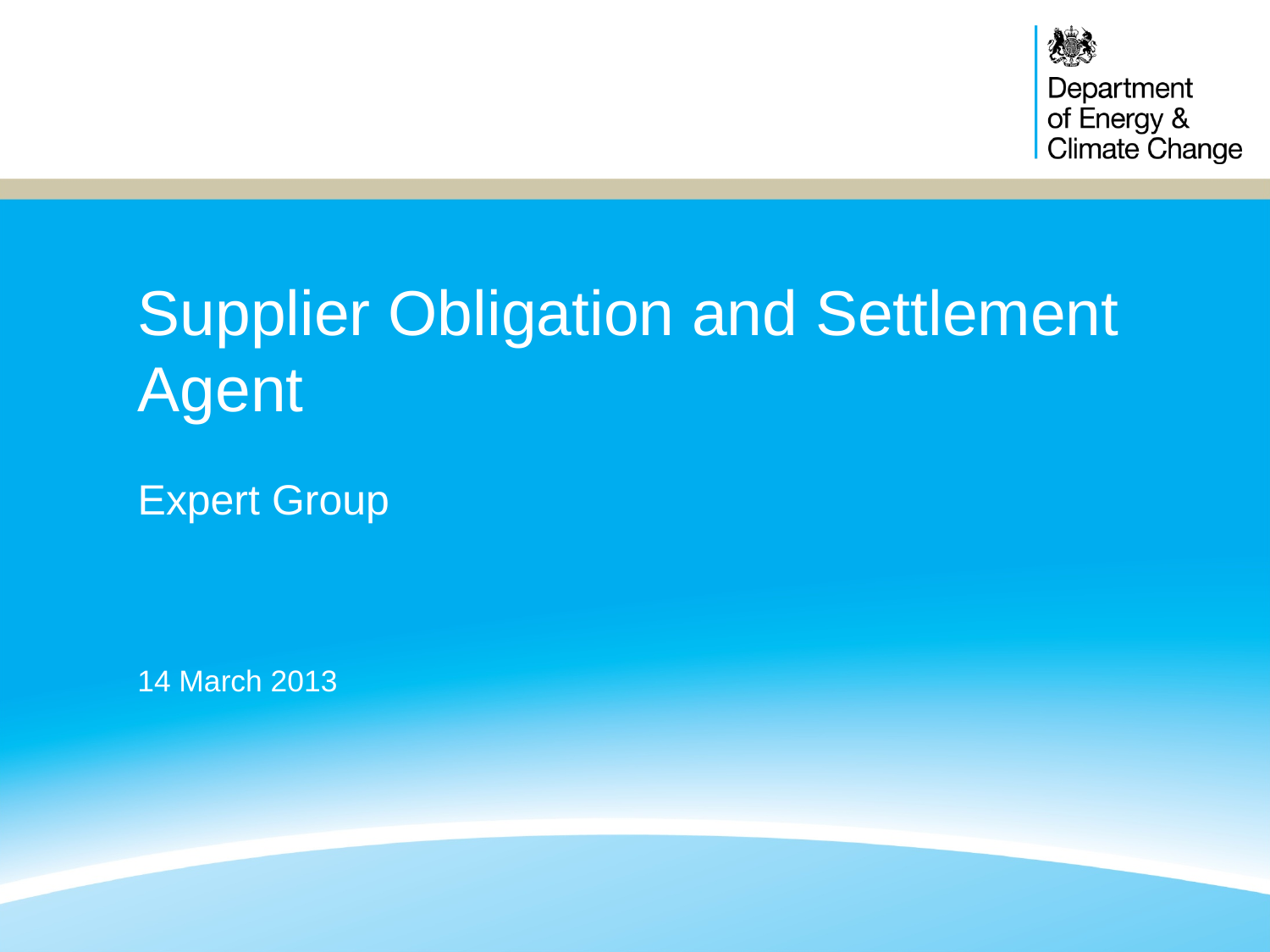

# Supplier Obligation and Settlement Agent
Expert Group
14 March 2013